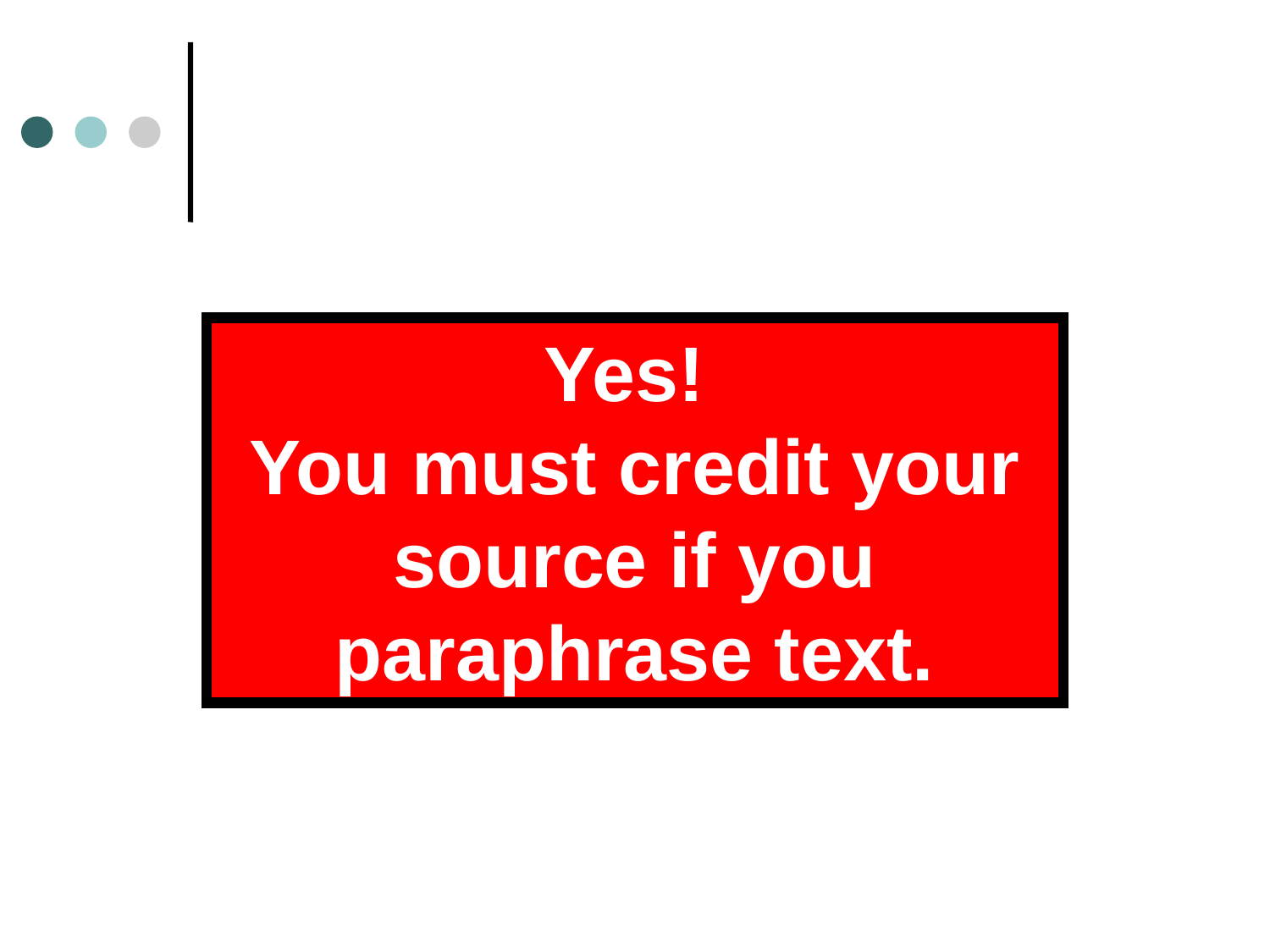

Yes!
You must credit your source if you paraphrase text.